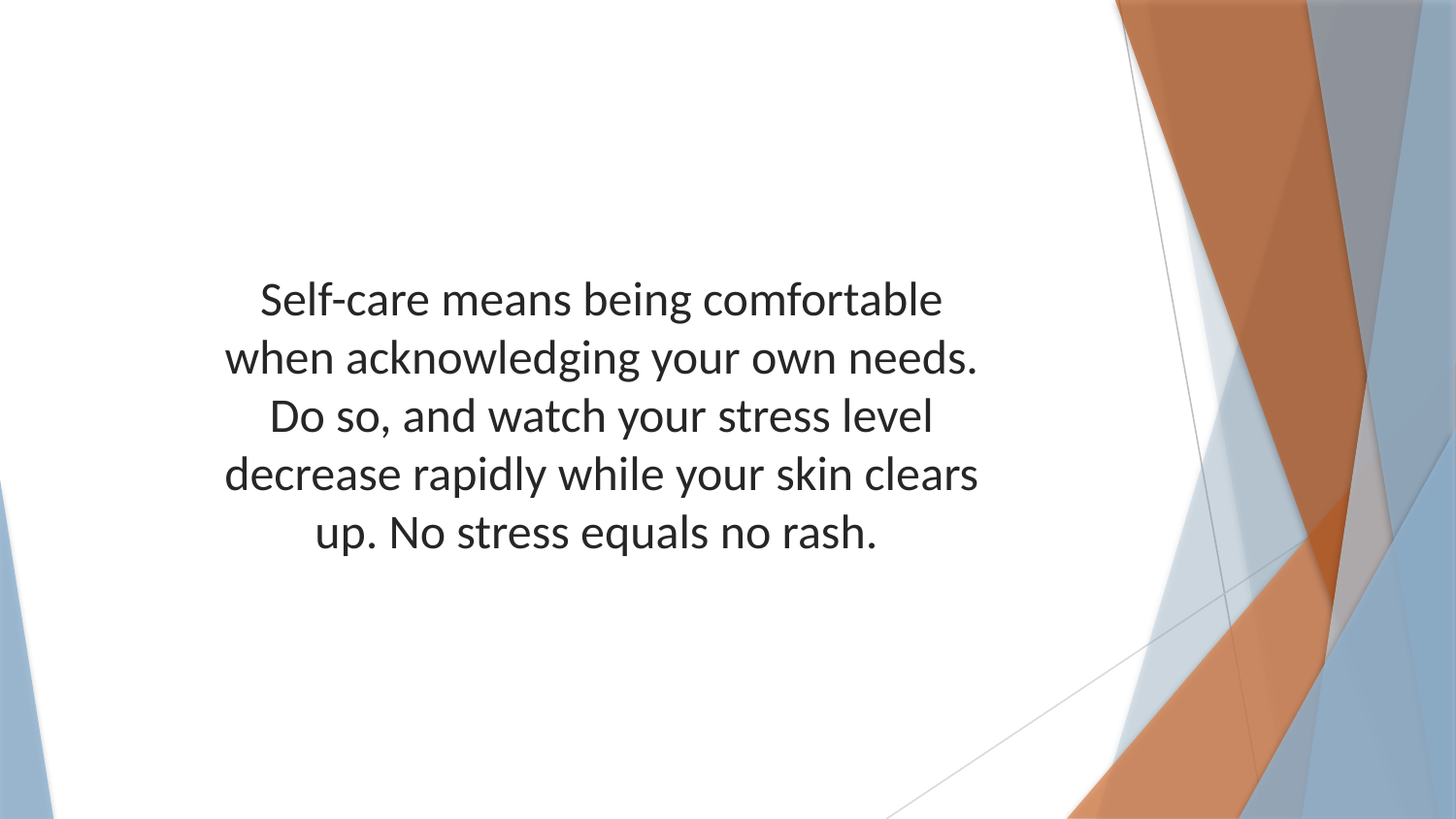

Self-care means being comfortable when acknowledging your own needs. Do so, and watch your stress level decrease rapidly while your skin clears up. No stress equals no rash.